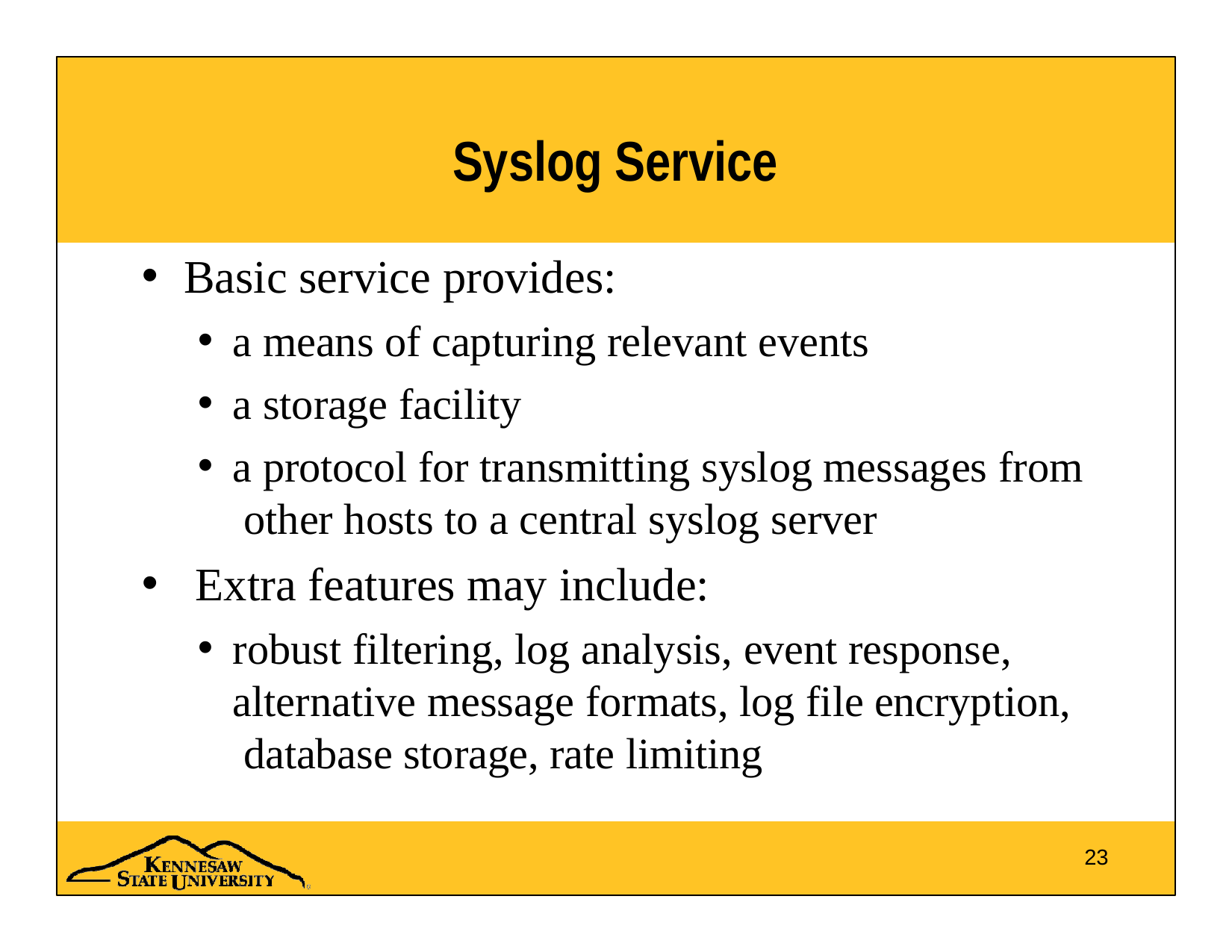

# Syslog Service
Basic service provides:
a means of capturing relevant events
a storage facility
a protocol for transmitting syslog messages from  other hosts to a central syslog server
Extra features may include:
robust filtering, log analysis, event response,  alternative message formats, log file encryption,  database storage, rate limiting

23